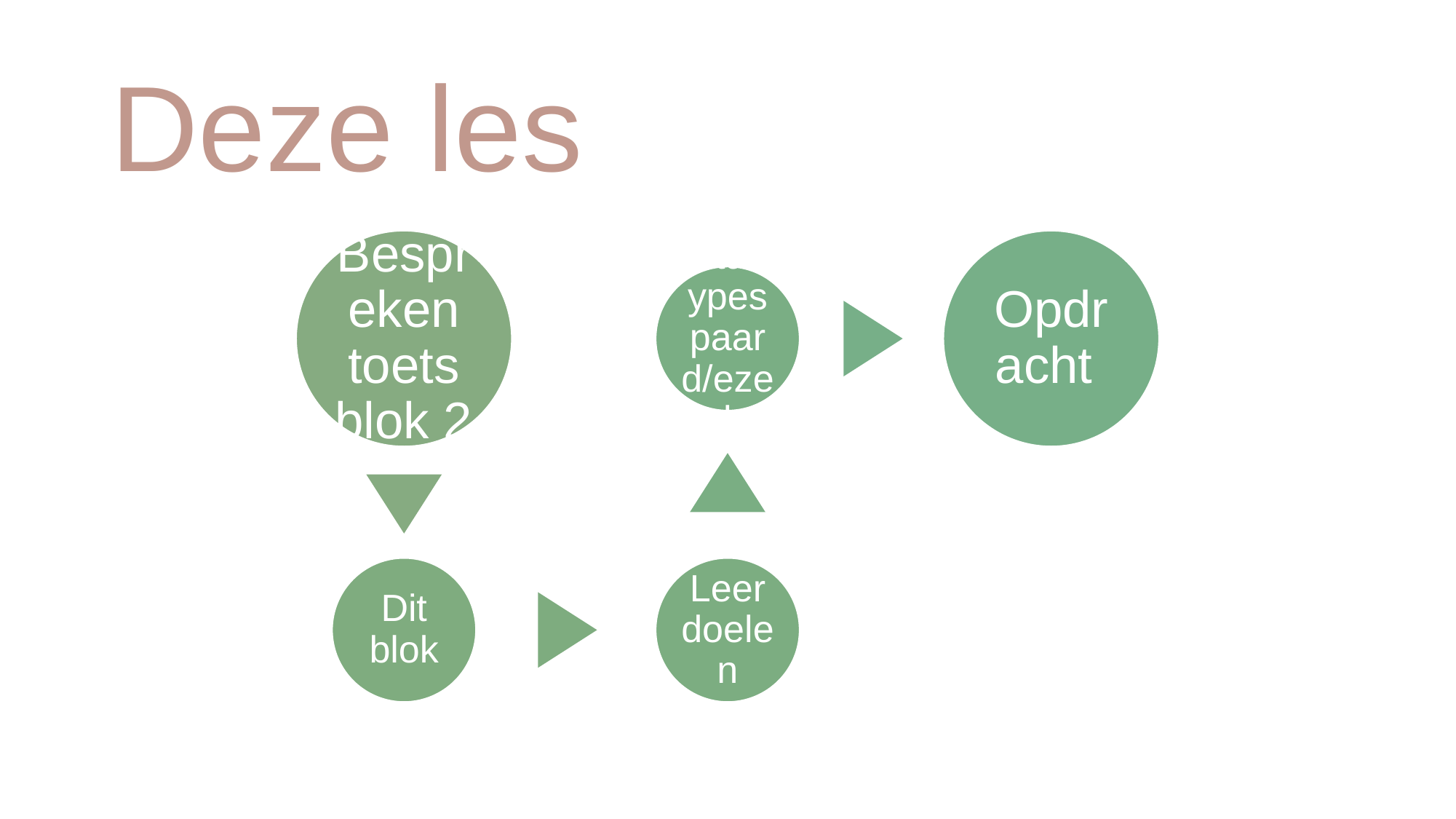

# Deze les
Bespreken toets blok 2
Dit blok
Leerdoelen
Staltypes paard/ezel
Opdracht